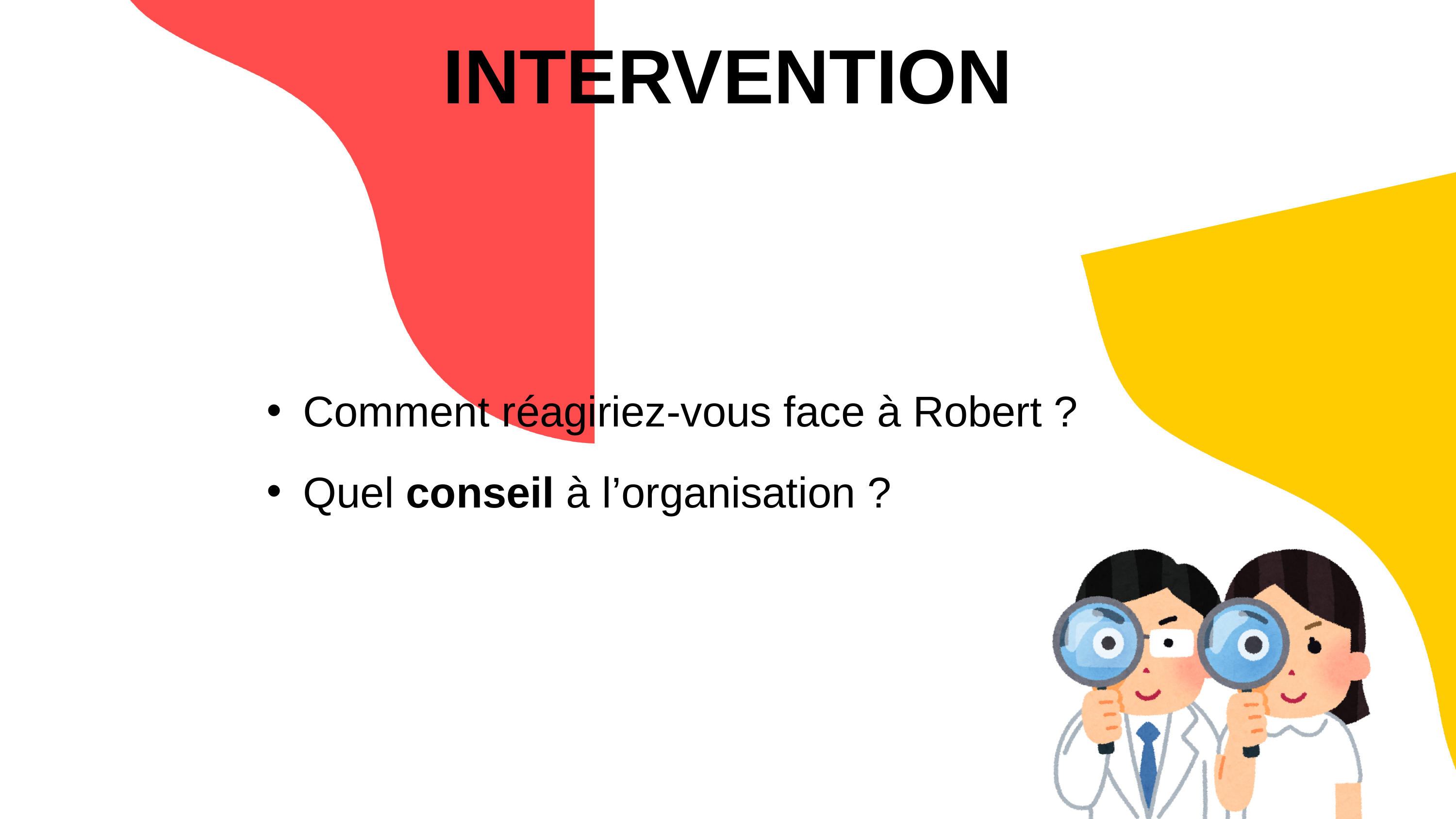

INTERVENTION

Comment réagiriez-vous face à Robert ?
Quel conseil à l’organisation ?